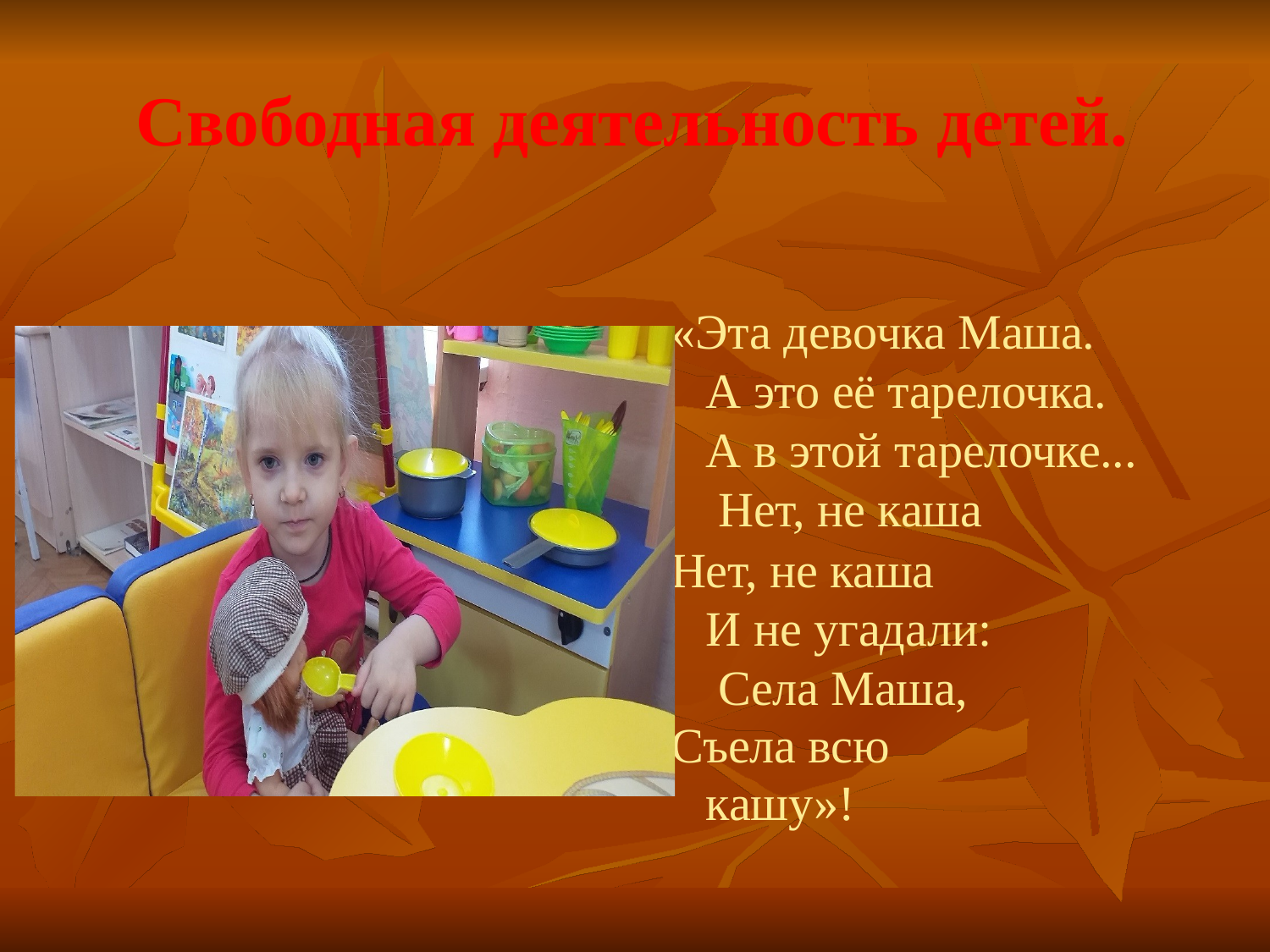

# Свободная деятельность детей.
«Эта девочка Маша.  А это её тарелочка.  А в этой тарелочке...  Нет, не каша
Нет, не каша  И не угадали:  Села Маша,
Съела всю кашу»!